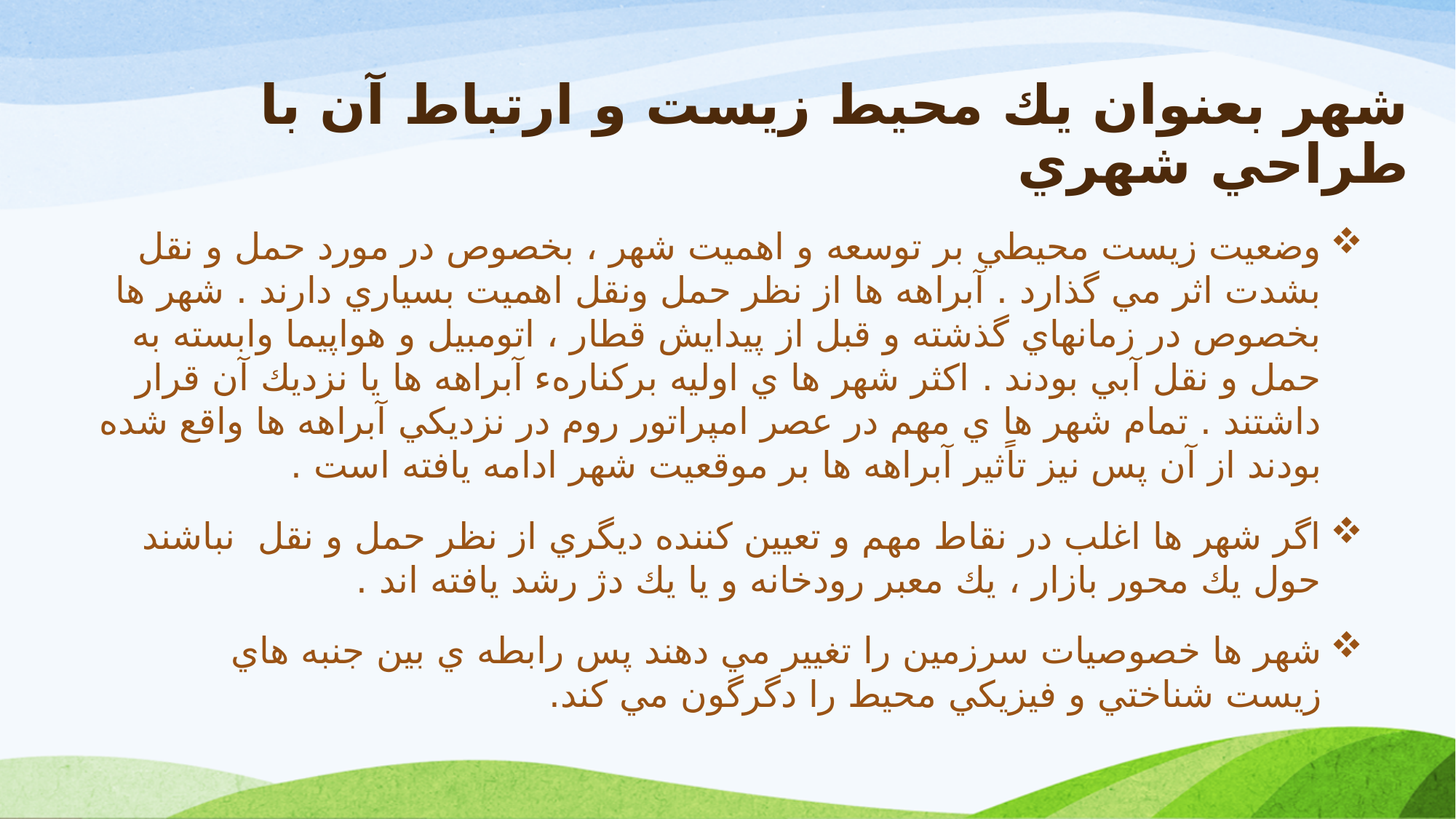

# شهر بعنوان يك محيط زيست و ارتباط آن با طراحي شهري
وضعيت زيست محيطي بر توسعه و اهميت شهر ، بخصوص در مورد حمل و نقل بشدت اثر مي گذارد . آبراهه ها از نظر حمل ونقل اهميت بسياري دارند . شهر ها بخصوص در زمانهاي گذشته و قبل از پيدايش قطار ، اتومبيل و هواپيما وابسته به حمل و نقل آبي بودند . اكثر شهر ها ي اوليه بركنارهء آبراهه ها يا نزديك آن قرار داشتند . تمام شهر ها ي مهم در عصر امپراتور روم در نزديكي آبراهه ها واقع شده بودند از آن پس نيز تاًثير آبراهه ها بر موقعيت شهر ادامه يافته است .
اگر شهر ها اغلب در نقاط مهم و تعيين كننده ديگري از نظر حمل و نقل  نباشند حول يك محور بازار ، يك معبر رودخانه و يا يك دژ رشد يافته اند .
شهر ها خصوصيات سرزمين را تغيير مي دهند پس رابطه ي بين جنبه هاي زيست شناختي و فيزيكي محيط را دگرگون مي كند.